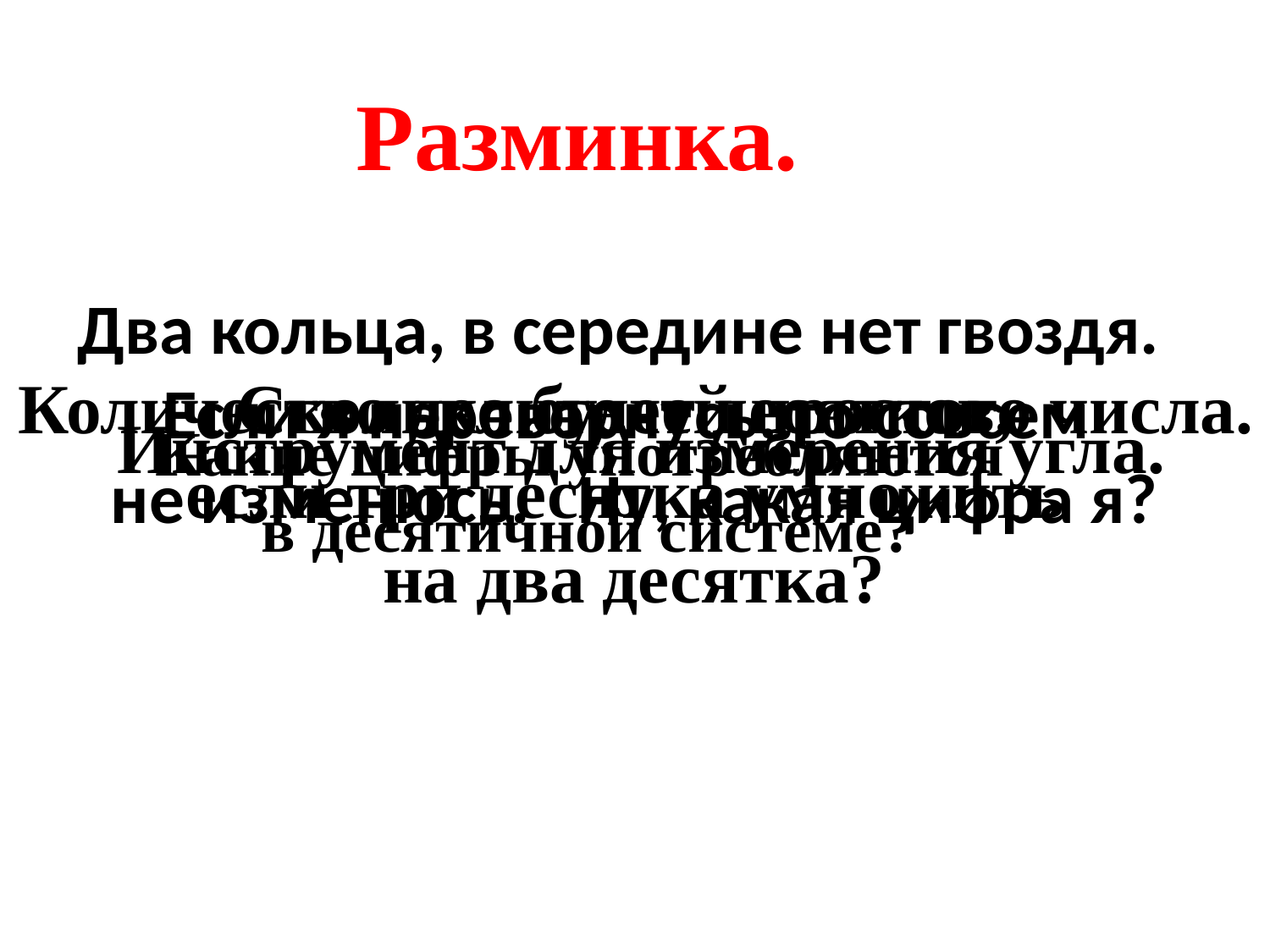

Разминка.
Два кольца, в середине нет гвоздя.
Если я перевернусь, то совсем
 не изменюсь.   Ну, какая цифра я?
Количество делителей простого числа.
Сколько будет десятков,
если три десятка умножить
на два десятка?
Инструмент для измерения угла.
Какие цифры употребляются
 в десятичной системе?